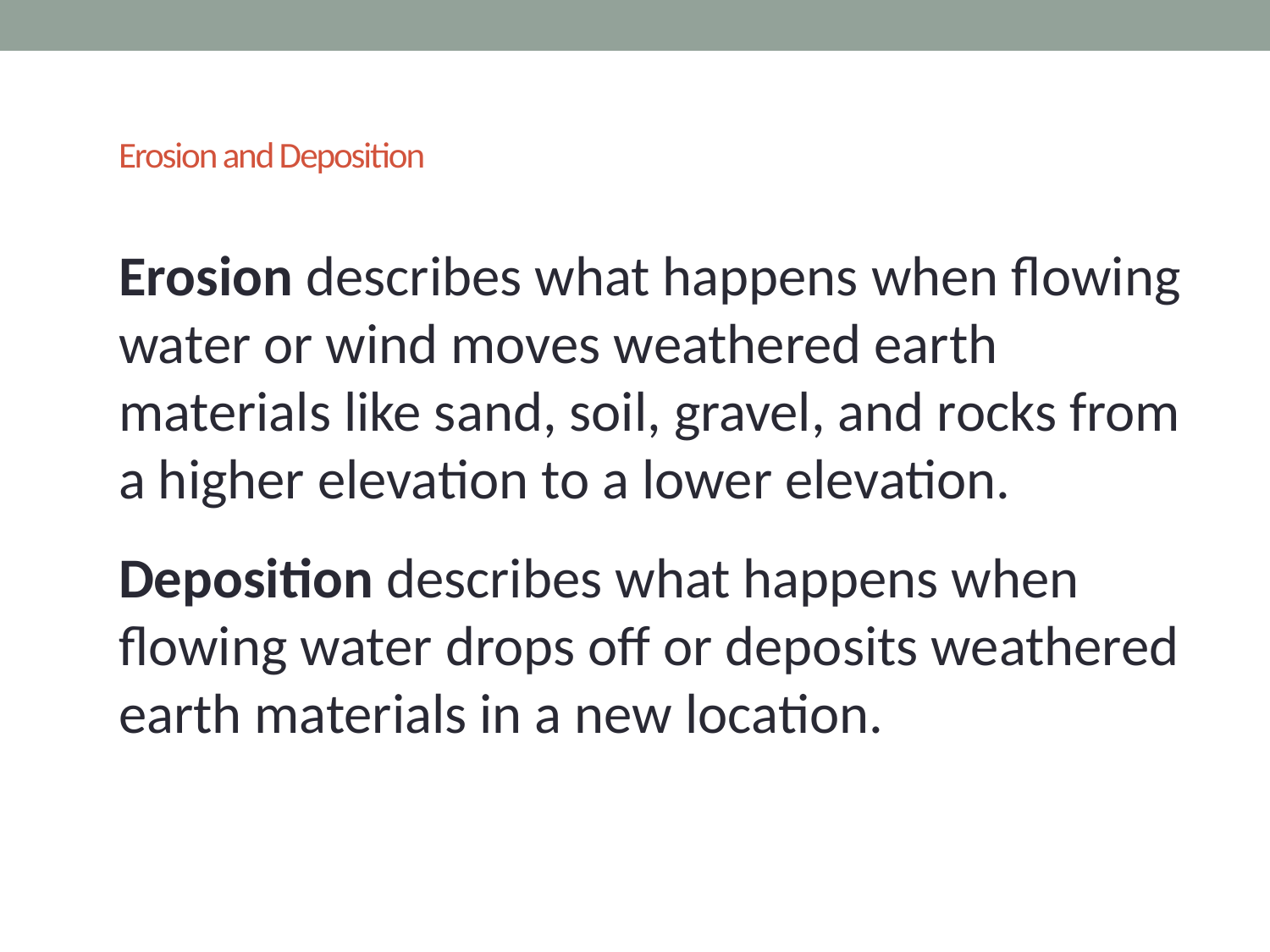

# Erosion and Deposition
Erosion describes what happens when flowing water or wind moves weathered earth materials like sand, soil, gravel, and rocks from a higher elevation to a lower elevation.
Deposition describes what happens when flowing water drops off or deposits weathered earth materials in a new location.